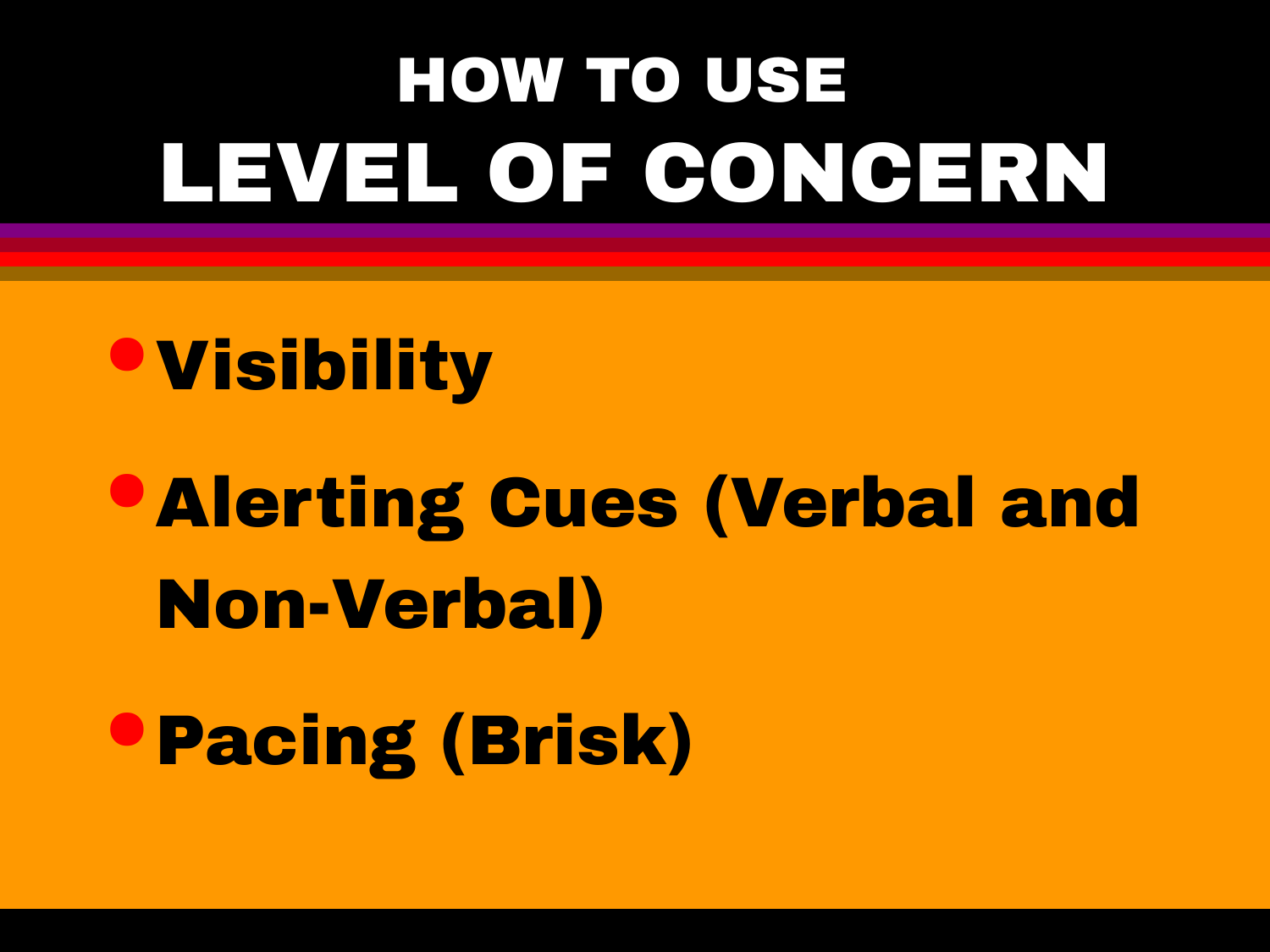

# HOW TO USE LEVEL OF CONCERN
Visibility
Alerting Cues (Verbal and Non-Verbal)
Pacing (Brisk)